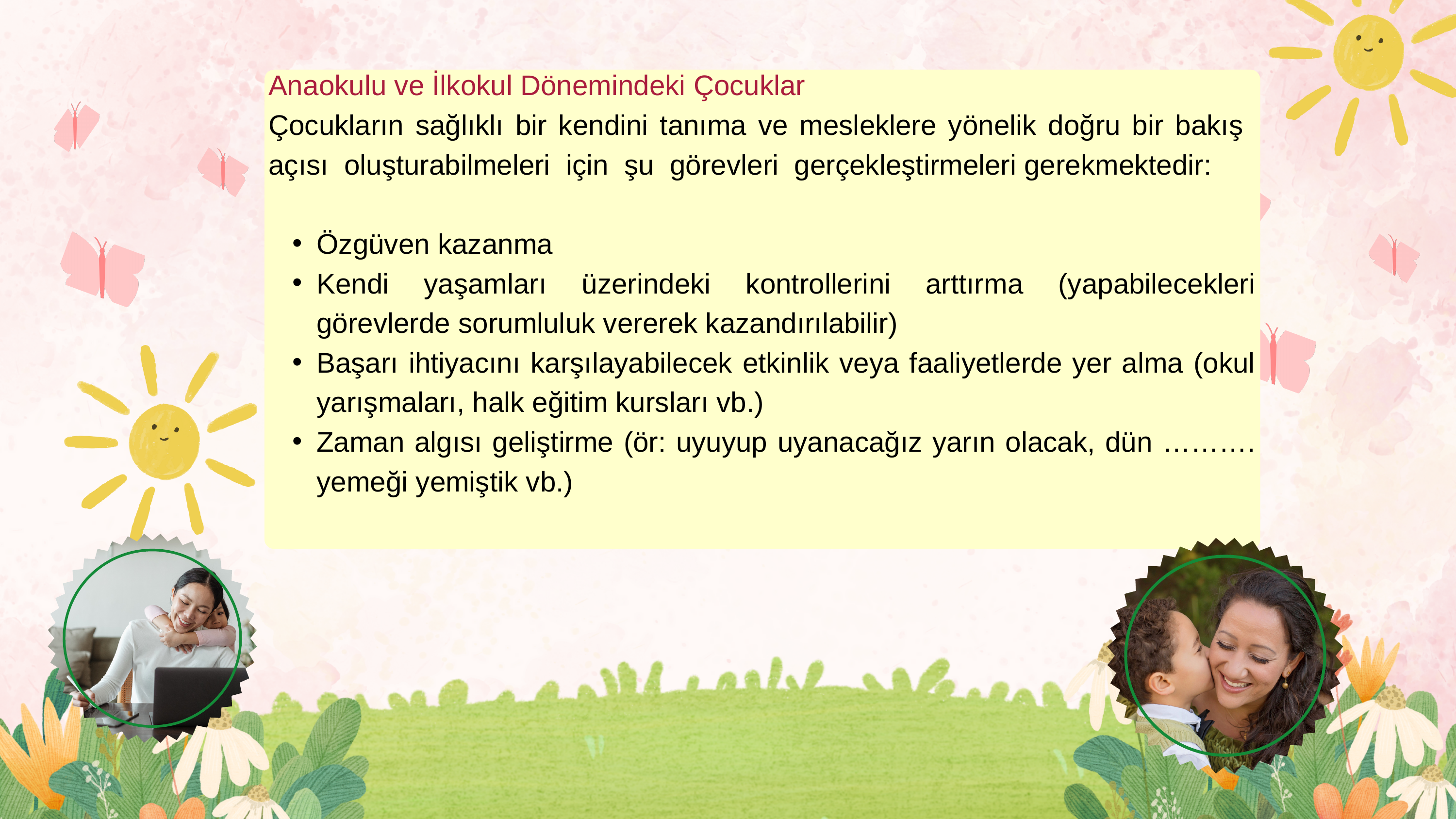

Anaokulu ve İlkokul Dönemindeki Çocuklar
Çocukların sağlıklı bir kendini tanıma ve mesleklere yönelik doğru bir bakış  açısı  oluşturabilmeleri  için  şu  görevleri  gerçekleştirmeleri gerekmektedir:

Özgüven kazanma
Kendi yaşamları üzerindeki kontrollerini arttırma (yapabilecekleri görevlerde sorumluluk vererek kazandırılabilir)
Başarı ihtiyacını karşılayabilecek etkinlik veya faaliyetlerde yer alma (okul yarışmaları, halk eğitim kursları vb.)
Zaman algısı geliştirme (ör: uyuyup uyanacağız yarın olacak, dün ………. yemeği yemiştik vb.)